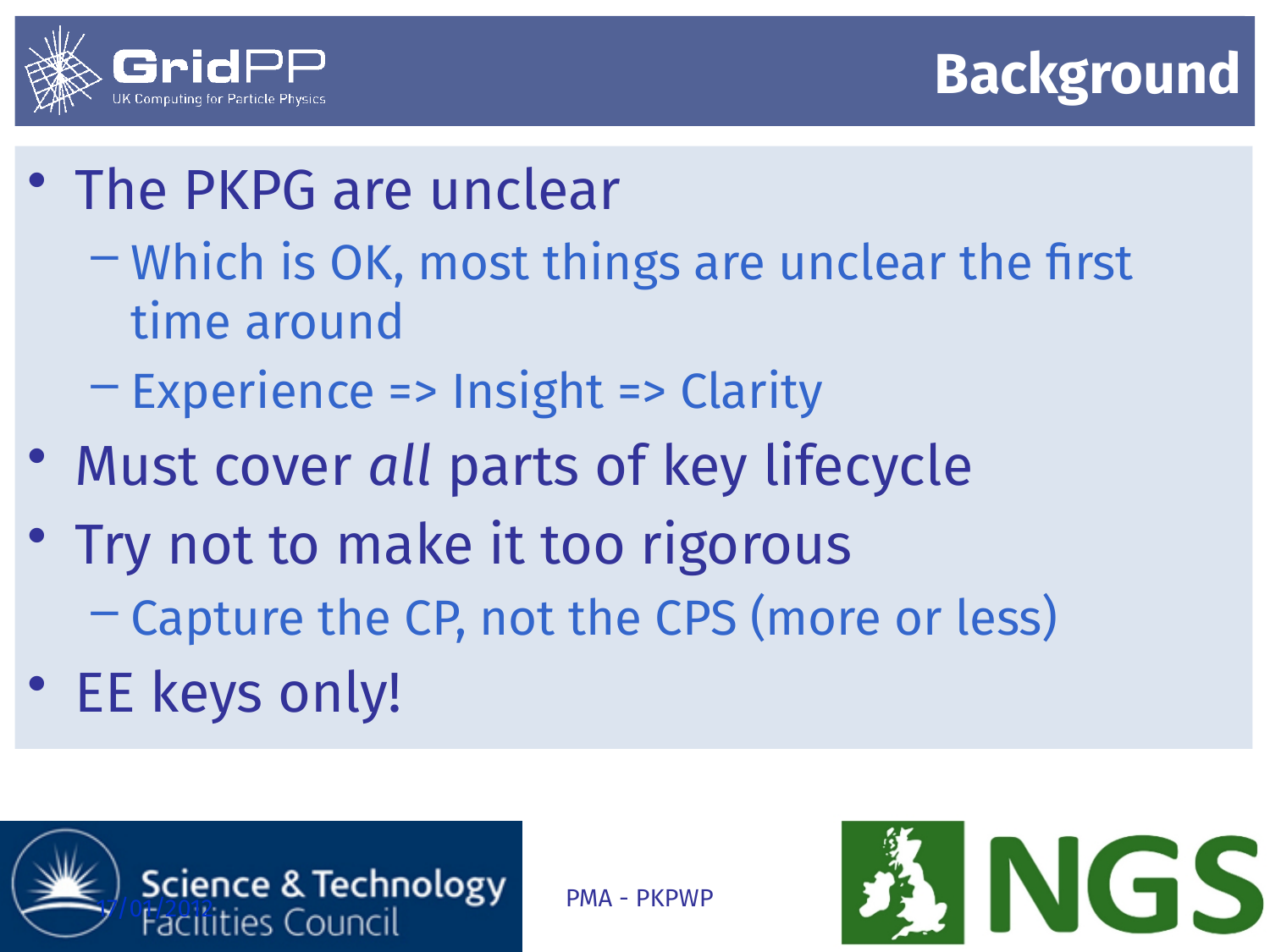

# Background
The PKPG are unclear
Which is OK, most things are unclear the first time around
Experience => Insight => Clarity
Must cover all parts of key lifecycle
Try not to make it too rigorous
Capture the CP, not the CPS (more or less)
EE keys only!
PMA - PKPWP
17/01/2012
2